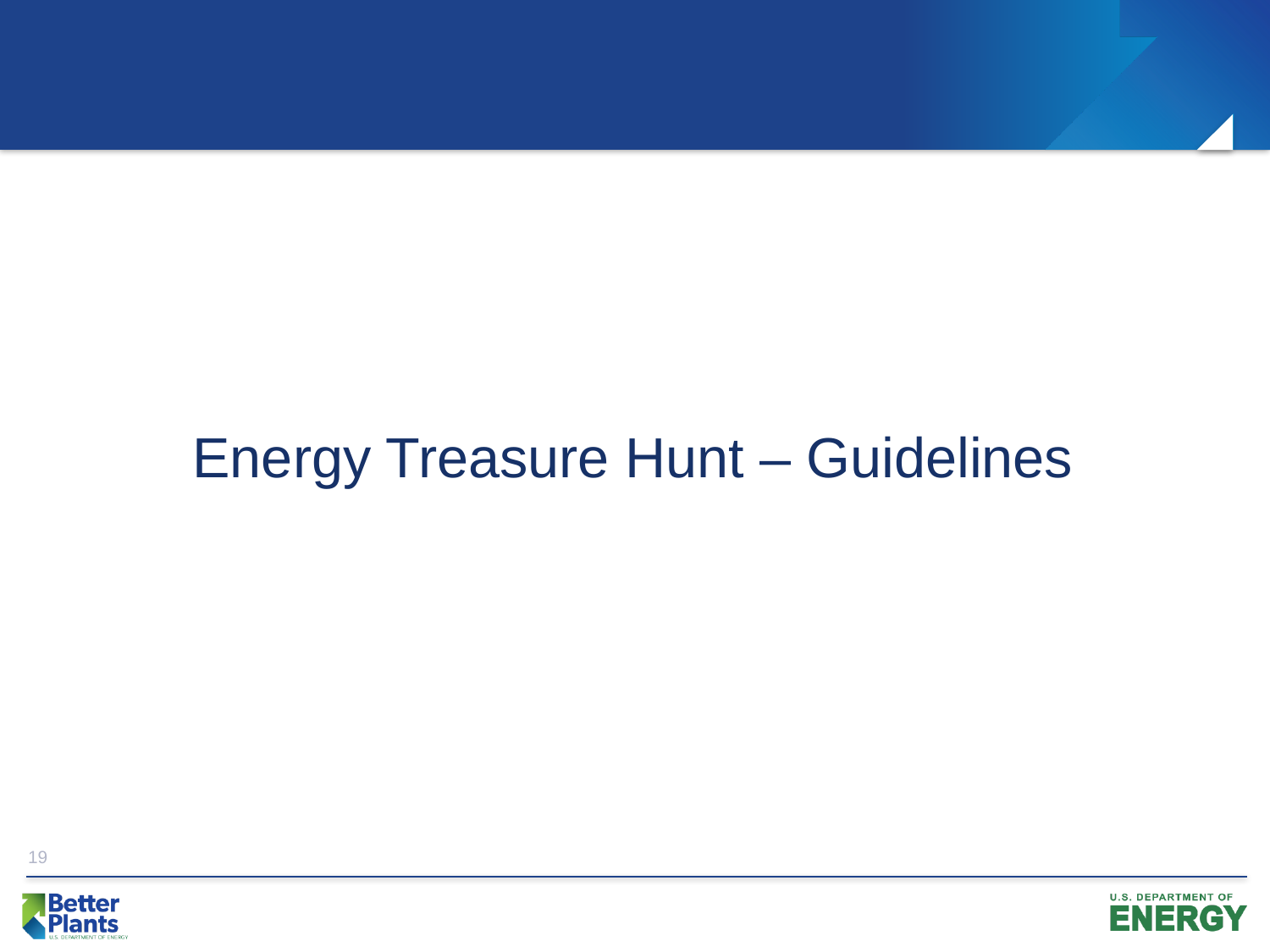

# Energy Treasure Hunt – Guidelines
19